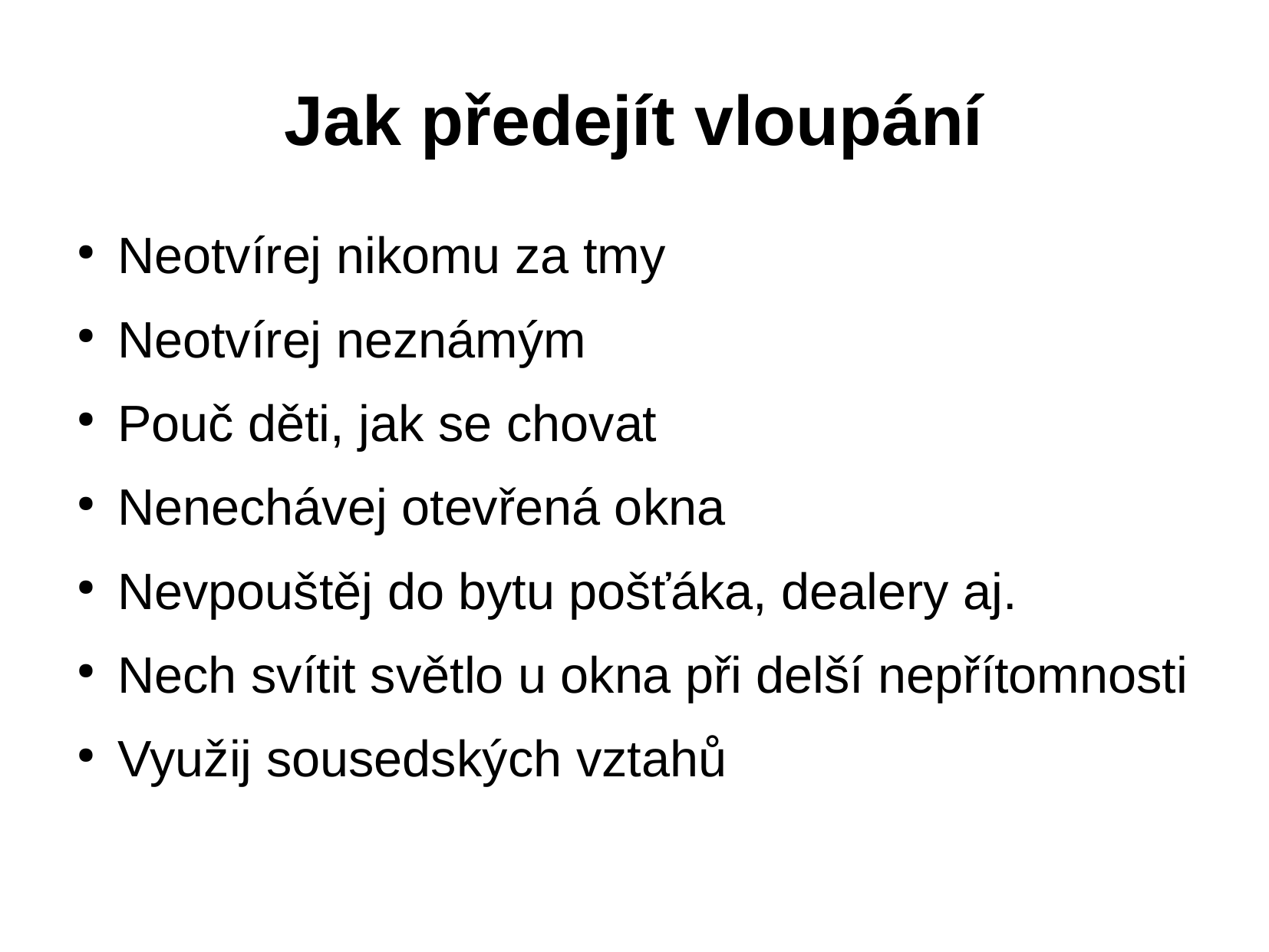

# Jak předejít vloupání
Neotvírej nikomu za tmy
Neotvírej neznámým
Pouč děti, jak se chovat
Nenechávej otevřená okna
Nevpouštěj do bytu pošťáka, dealery aj.
Nech svítit světlo u okna při delší nepřítomnosti
Využij sousedských vztahů